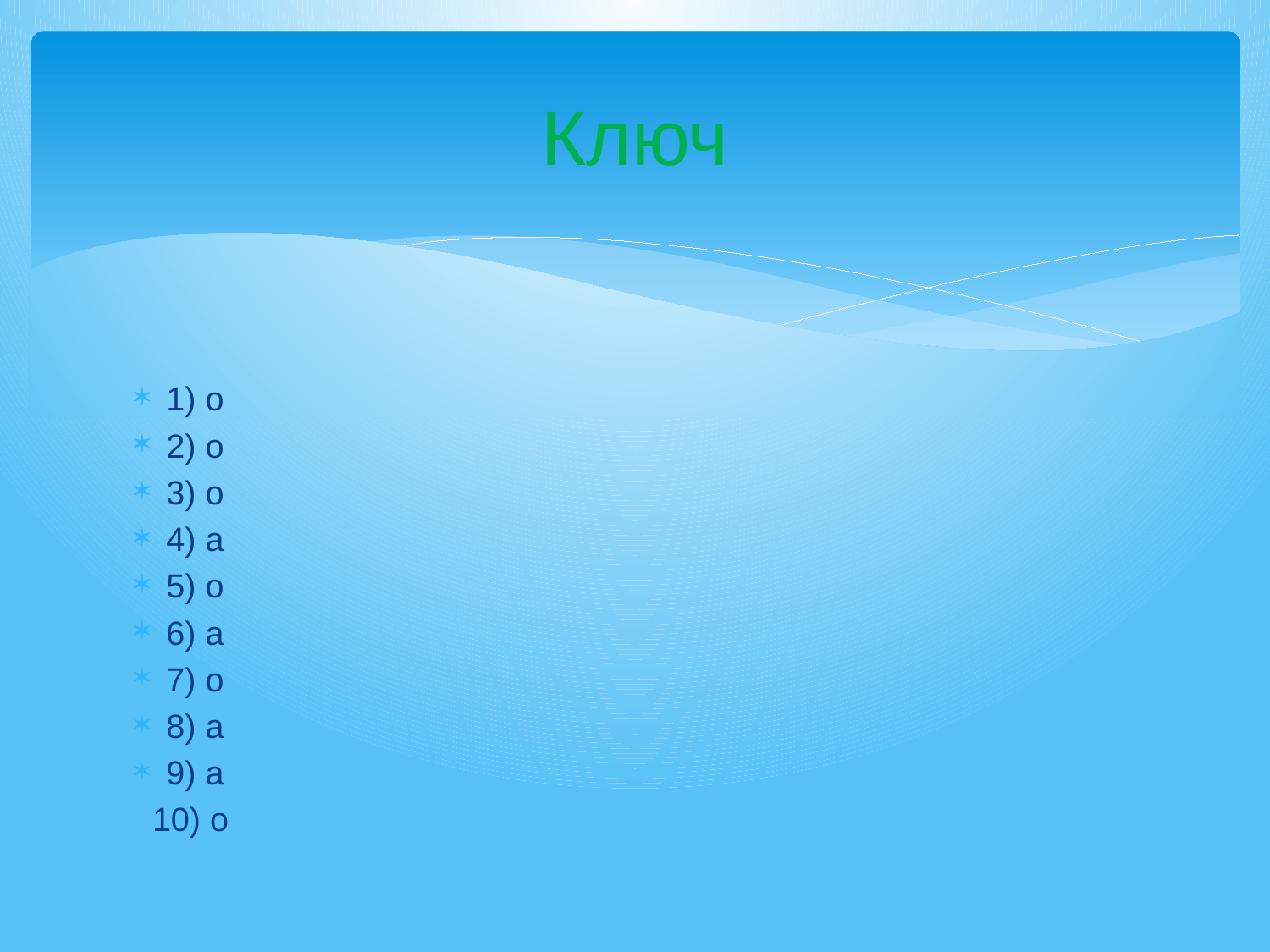

# Ключ
1) о
2) о
3) о
4) а
5) о
6) а
7) о
8) а
9) а
  10) о